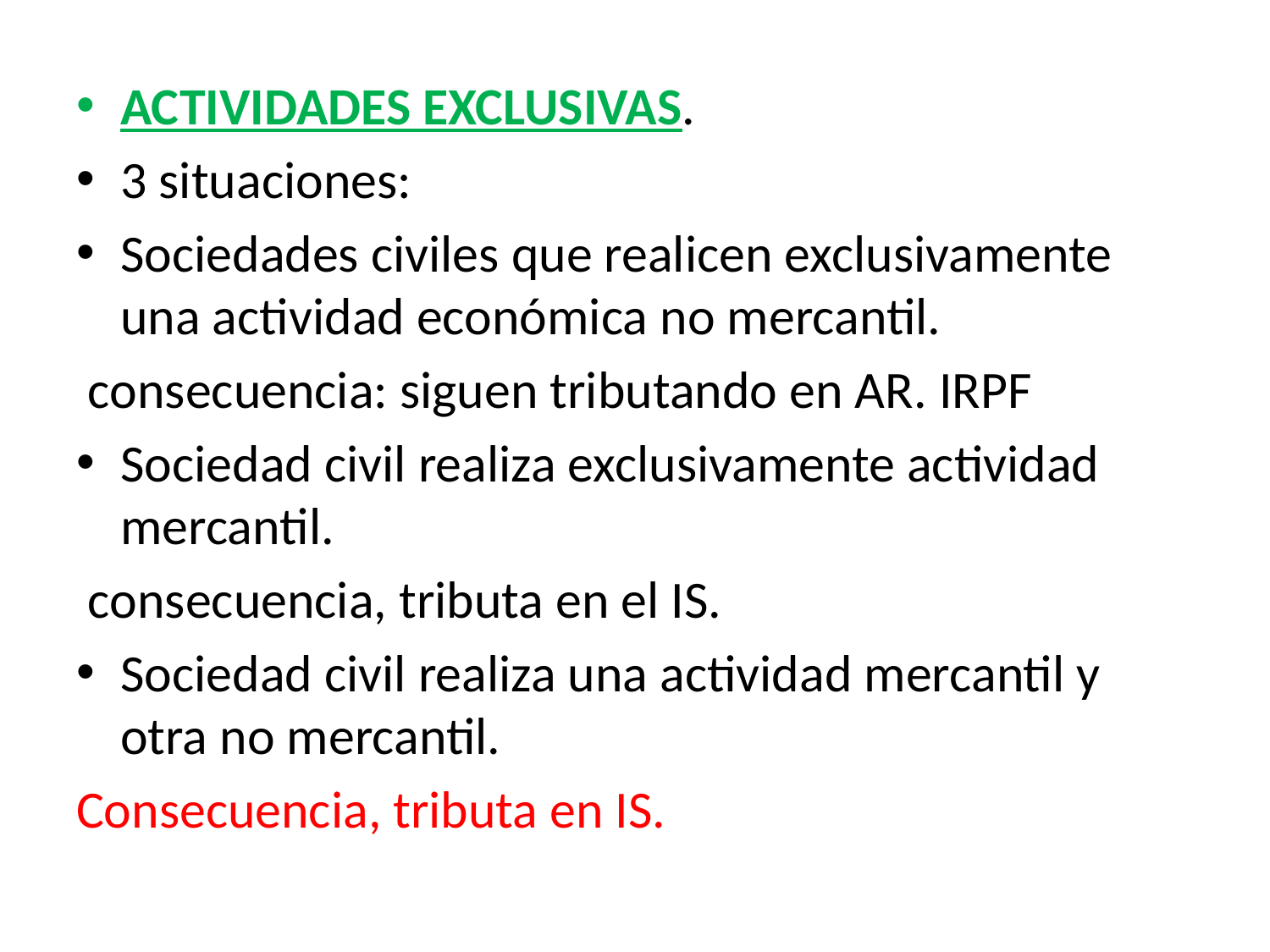

ACTIVIDADES EXCLUSIVAS.
3 situaciones:
Sociedades civiles que realicen exclusivamente una actividad económica no mercantil.
 consecuencia: siguen tributando en AR. IRPF
Sociedad civil realiza exclusivamente actividad mercantil.
 consecuencia, tributa en el IS.
Sociedad civil realiza una actividad mercantil y otra no mercantil.
Consecuencia, tributa en IS.